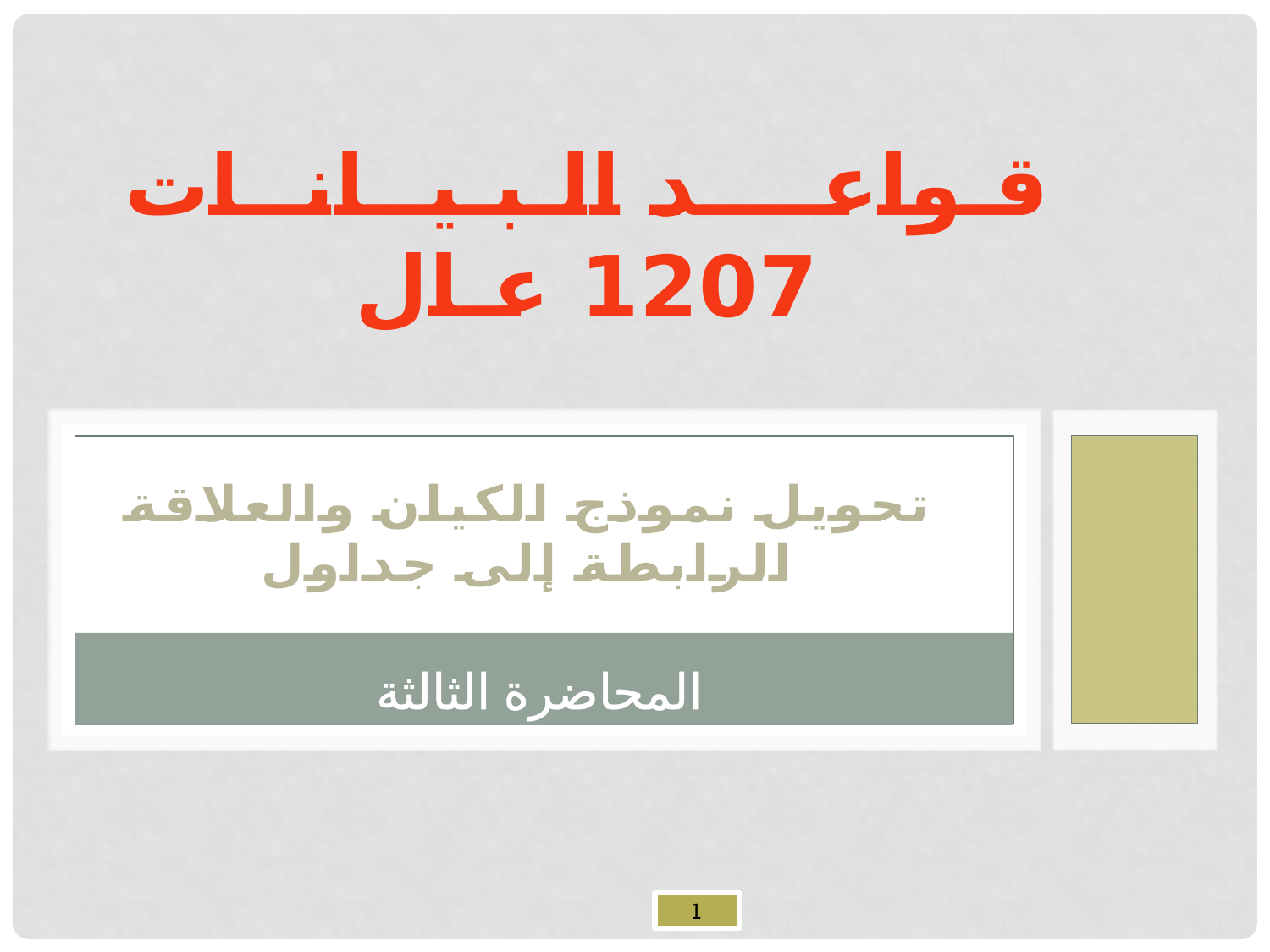

# قـواعــــد الـبـيــانــات 1207 عـال
تحويل نموذج الكيان والعلاقة الرابطة إلى جداول
المحاضرة الثالثة
1